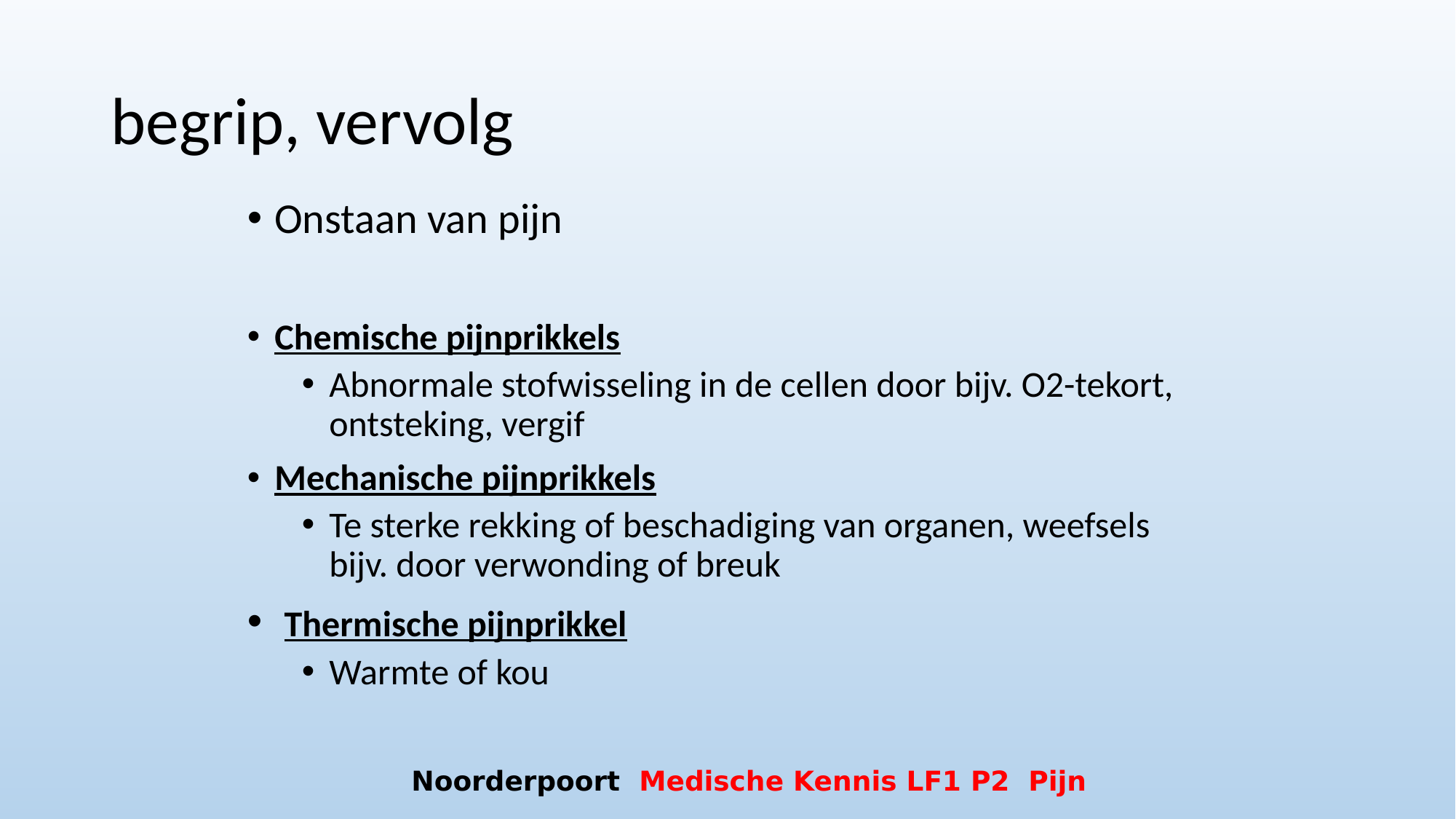

# begrip, vervolg
Onstaan van pijn

Chemische pijnprikkels
Abnormale stofwisseling in de cellen door bijv. O2-tekort, ontsteking, vergif
Mechanische pijnprikkels
Te sterke rekking of beschadiging van organen, weefsels bijv. door verwonding of breuk
 Thermische pijnprikkel
Warmte of kou
Noorderpoort  Medische Kennis LF1 P2  Pijn